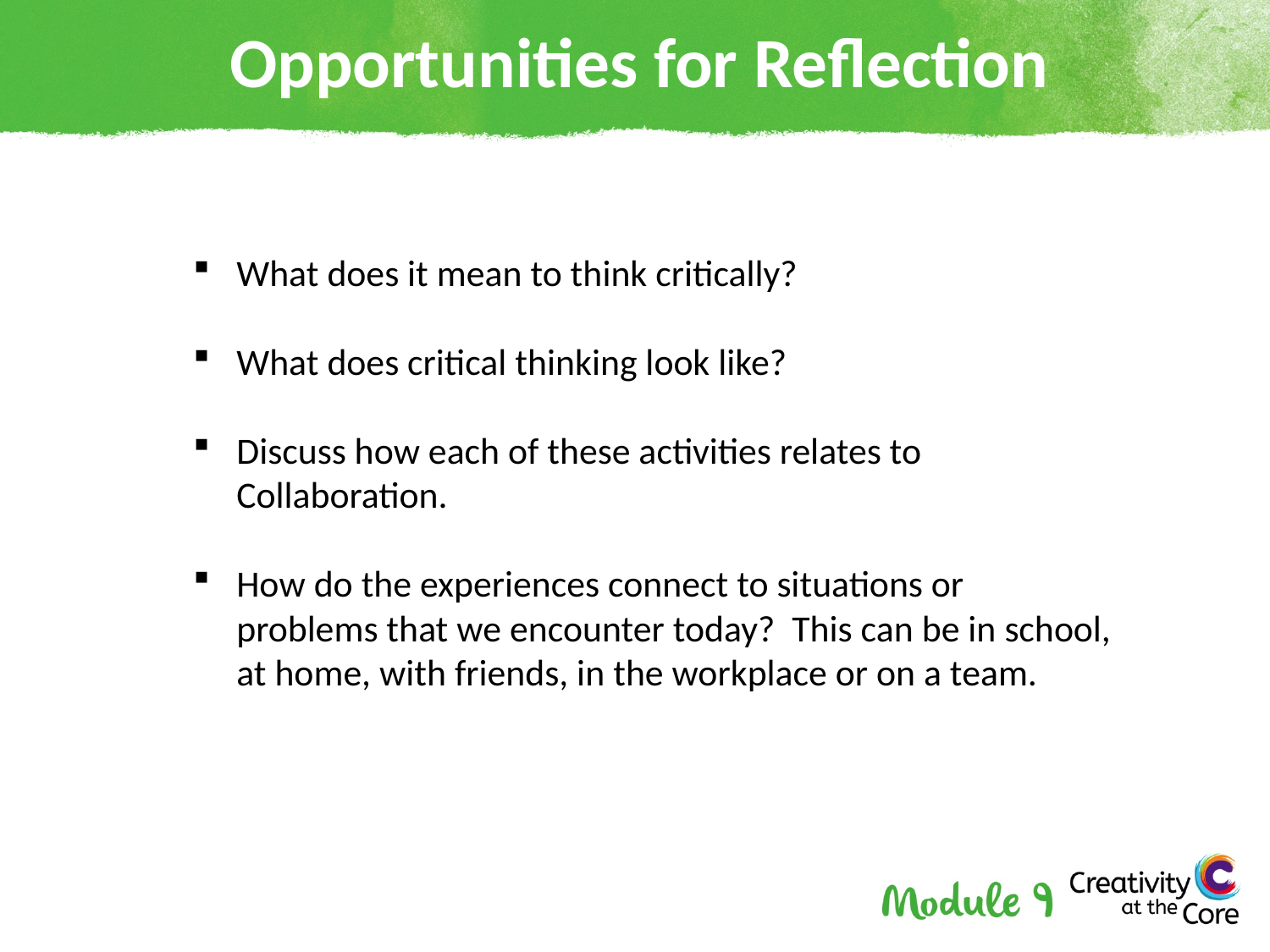

# Opportunities for Reflection

What does it mean to think critically?

What does critical thinking look like?

Discuss how each of these activities relates to Collaboration.

How do the experiences connect to situations or problems that we encounter today?  This can be in school, at home, with friends, in the workplace or on a team.